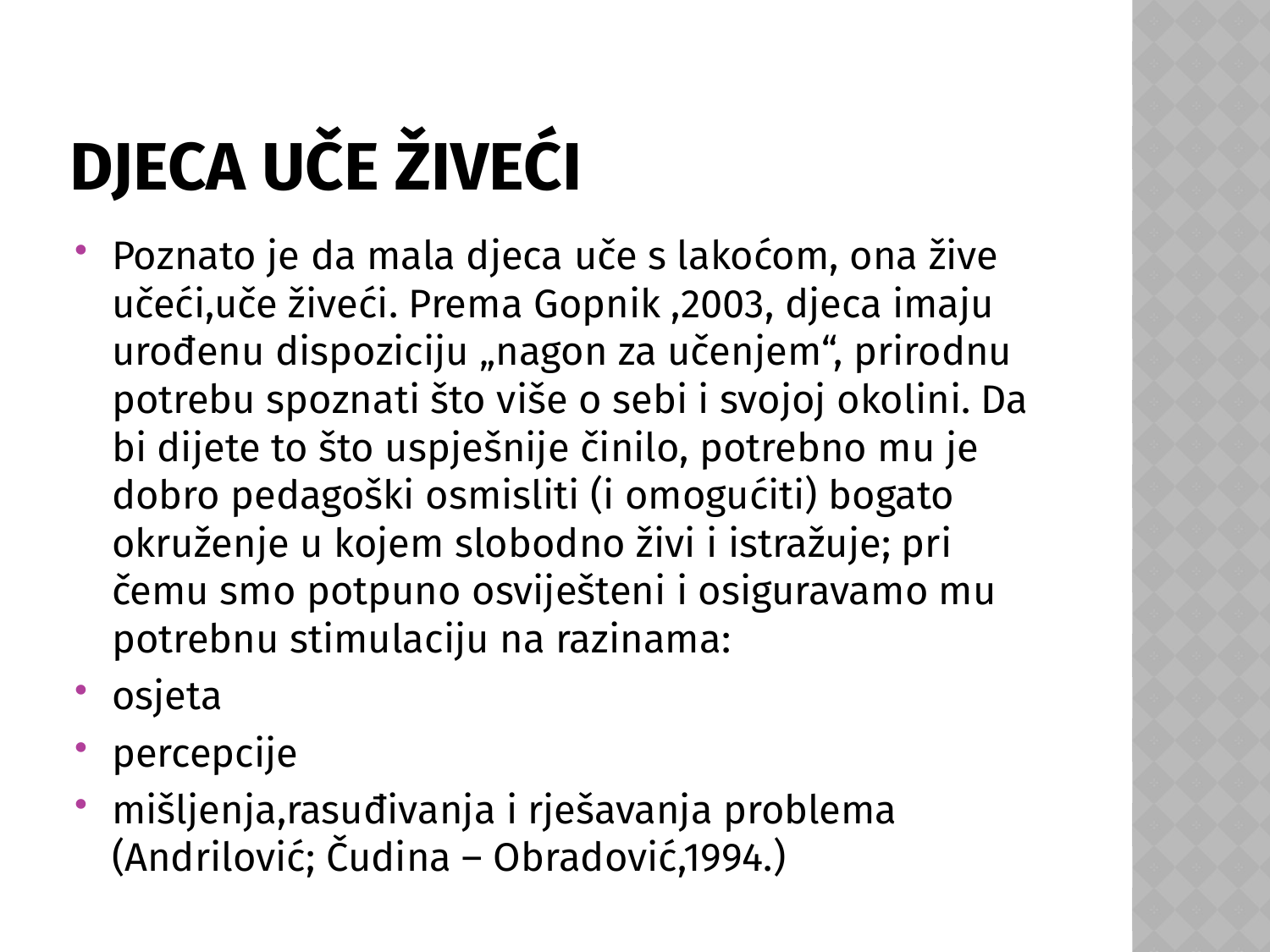

# DJECA UČE ŽIVEĆI
Poznato je da mala djeca uče s lakoćom, ona žive učeći,uče živeći. Prema Gopnik ,2003, djeca imaju urođenu dispoziciju „nagon za učenjem“, prirodnu potrebu spoznati što više o sebi i svojoj okolini. Da bi dijete to što uspješnije činilo, potrebno mu je dobro pedagoški osmisliti (i omogućiti) bogato okruženje u kojem slobodno živi i istražuje; pri čemu smo potpuno osviješteni i osiguravamo mu potrebnu stimulaciju na razinama:
osjeta
percepcije
mišljenja,rasuđivanja i rješavanja problema (Andrilović; Čudina – Obradović,1994.)